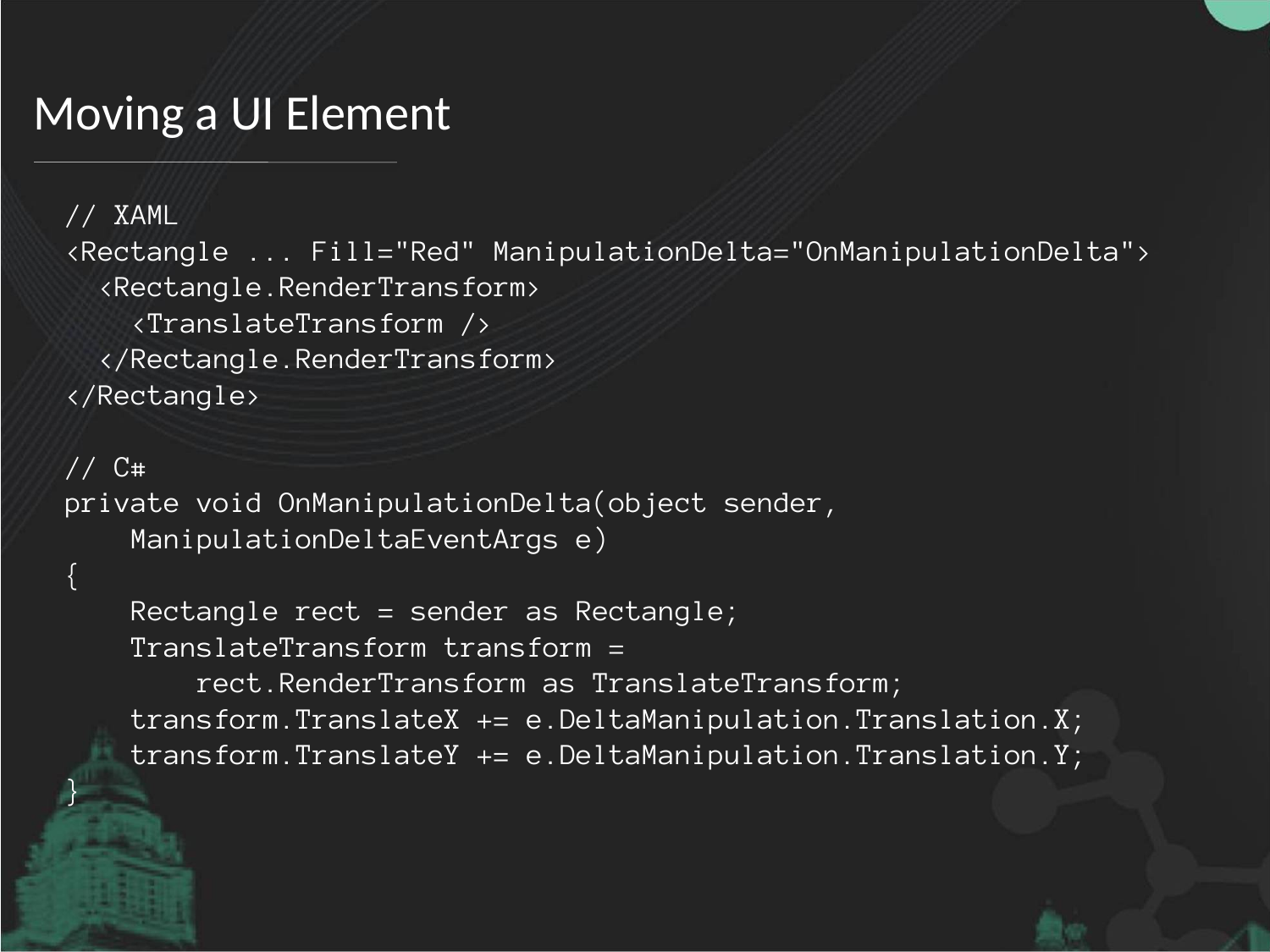

# Moving a UI Element
// XAML
<Rectangle ... Fill="Red" ManipulationDelta="OnManipulationDelta">
  <Rectangle.RenderTransform>
    <TranslateTransform />
  </Rectangle.RenderTransform>
</Rectangle>

// C#
private void OnManipulationDelta(object sender,
    ManipulationDeltaEventArgs e)
{
    Rectangle rect = sender as Rectangle;
    TranslateTransform transform =
        rect.RenderTransform as TranslateTransform;
    transform.TranslateX += e.DeltaManipulation.Translation.X;
    transform.TranslateY += e.DeltaManipulation.Translation.Y;
}